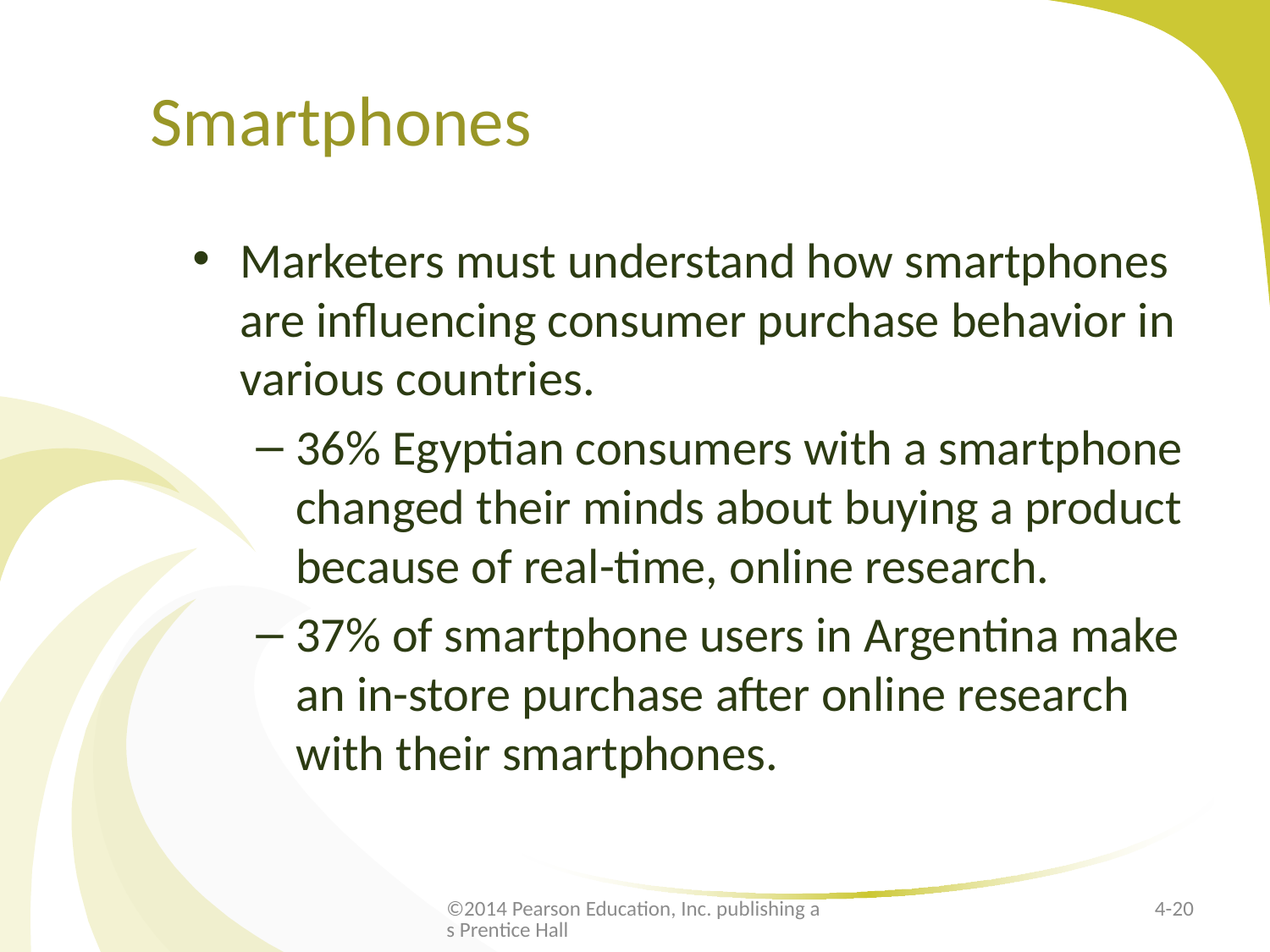

# Smartphones
Marketers must understand how smartphones are influencing consumer purchase behavior in various countries.
36% Egyptian consumers with a smartphone changed their minds about buying a product because of real-time, online research.
37% of smartphone users in Argentina make an in-store purchase after online research with their smartphones.

©2014 Pearson Education, Inc. publishing as Prentice Hall
4-20